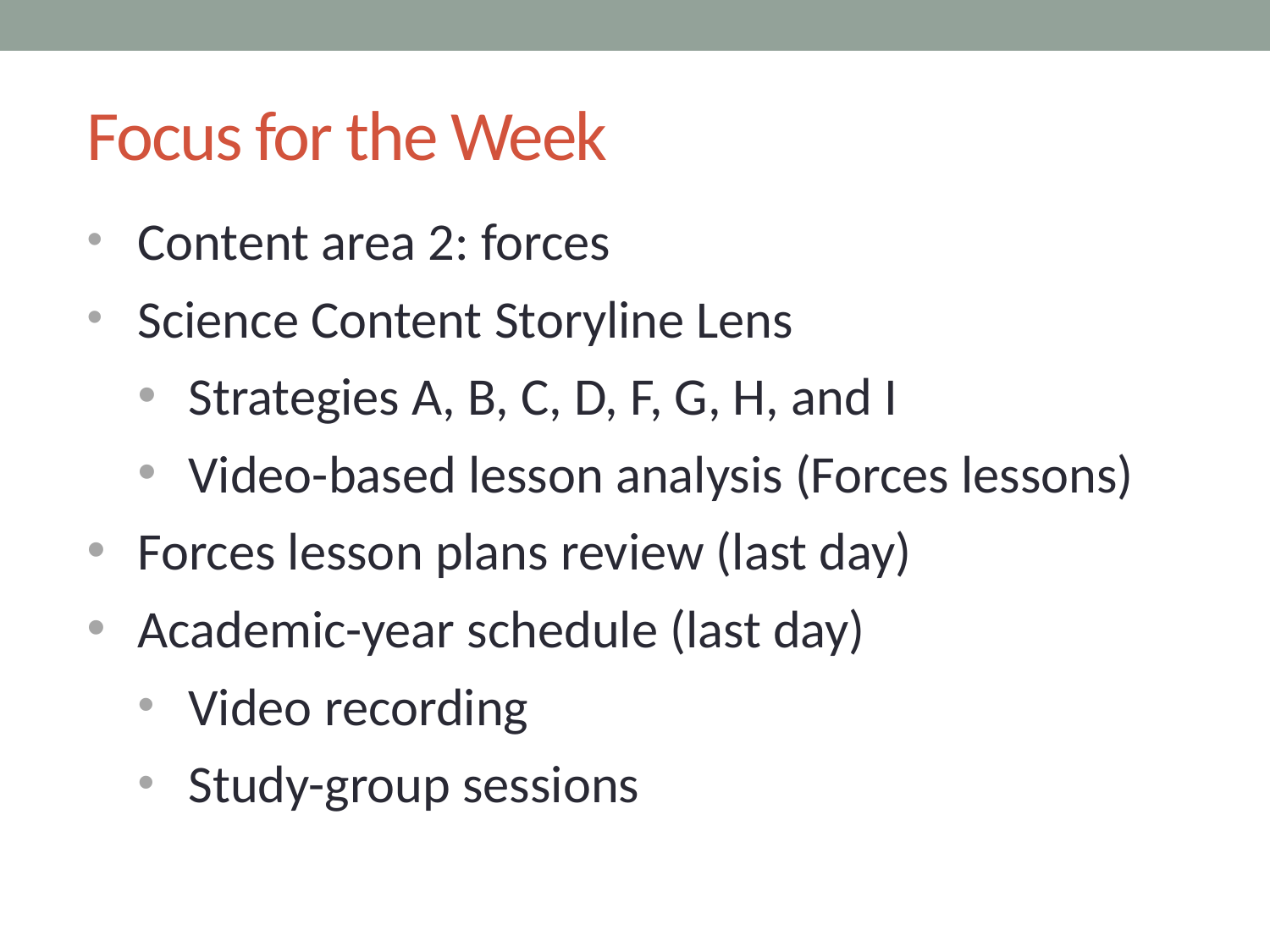

# Focus for the Week
Content area 2: forces
Science Content Storyline Lens
Strategies A, B, C, D, F, G, H, and I
Video-based lesson analysis (Forces lessons)
Forces lesson plans review (last day)
Academic-year schedule (last day)
Video recording
Study-group sessions